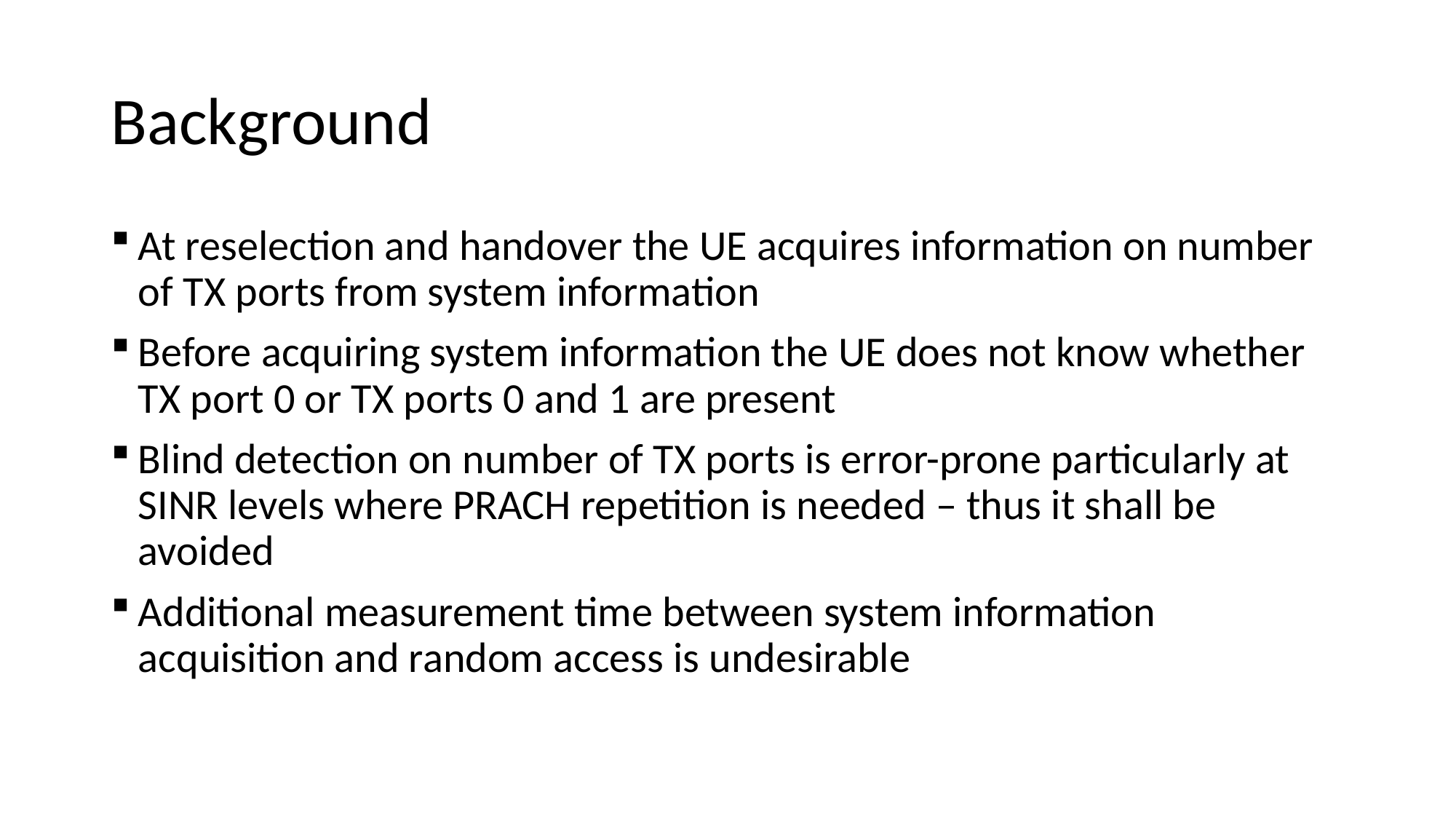

# Background
At reselection and handover the UE acquires information on number of TX ports from system information
Before acquiring system information the UE does not know whether TX port 0 or TX ports 0 and 1 are present
Blind detection on number of TX ports is error-prone particularly at SINR levels where PRACH repetition is needed – thus it shall be avoided
Additional measurement time between system information acquisition and random access is undesirable